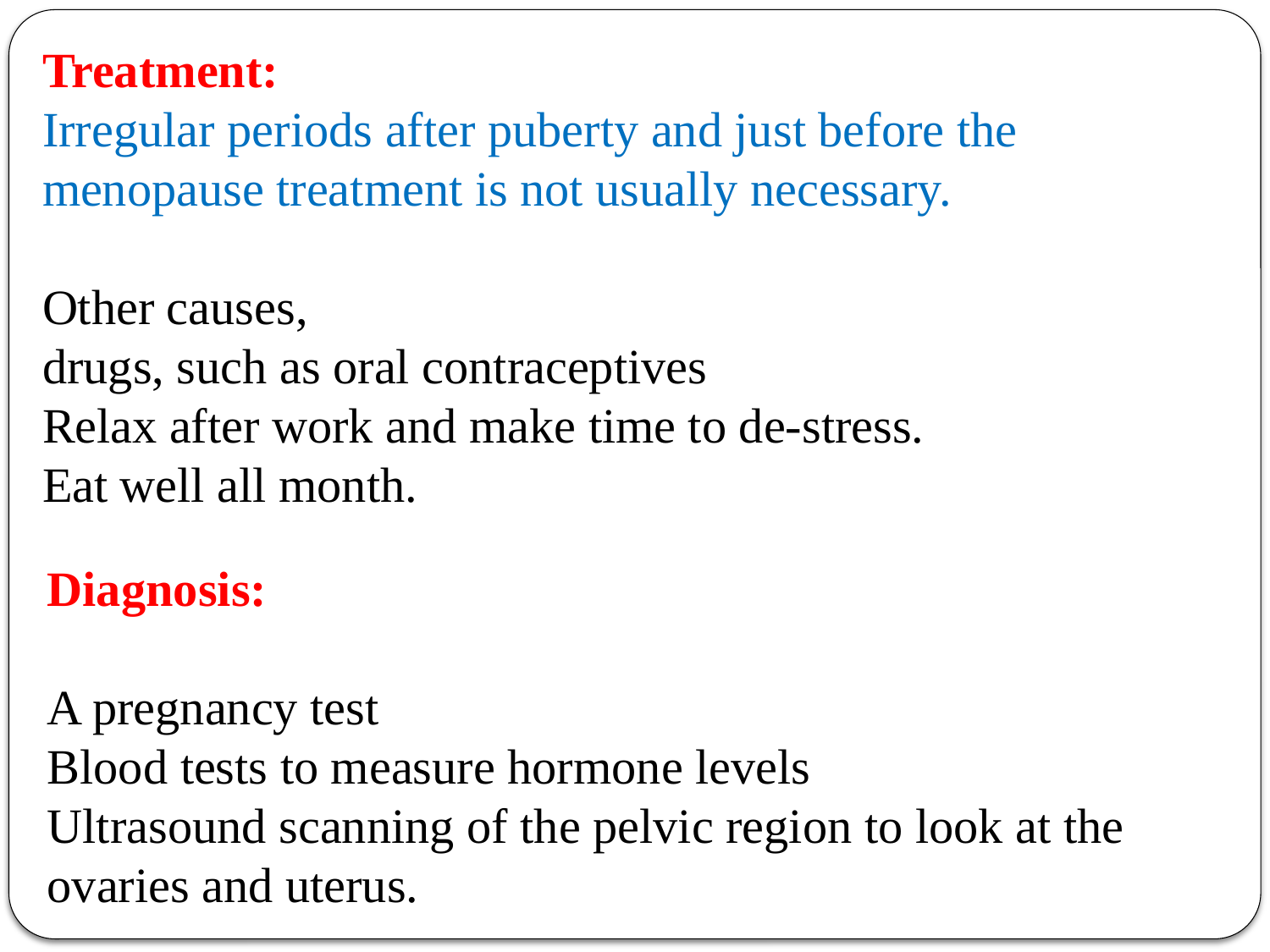

Treatment:
Irregular periods after puberty and just before the menopause treatment is not usually necessary.

Other causes,
drugs, such as oral contraceptives
Relax after work and make time to de-stress.
Eat well all month.
Diagnosis:

A pregnancy test
Blood tests to measure hormone levels
Ultrasound scanning of the pelvic region to look at the
ovaries and uterus.